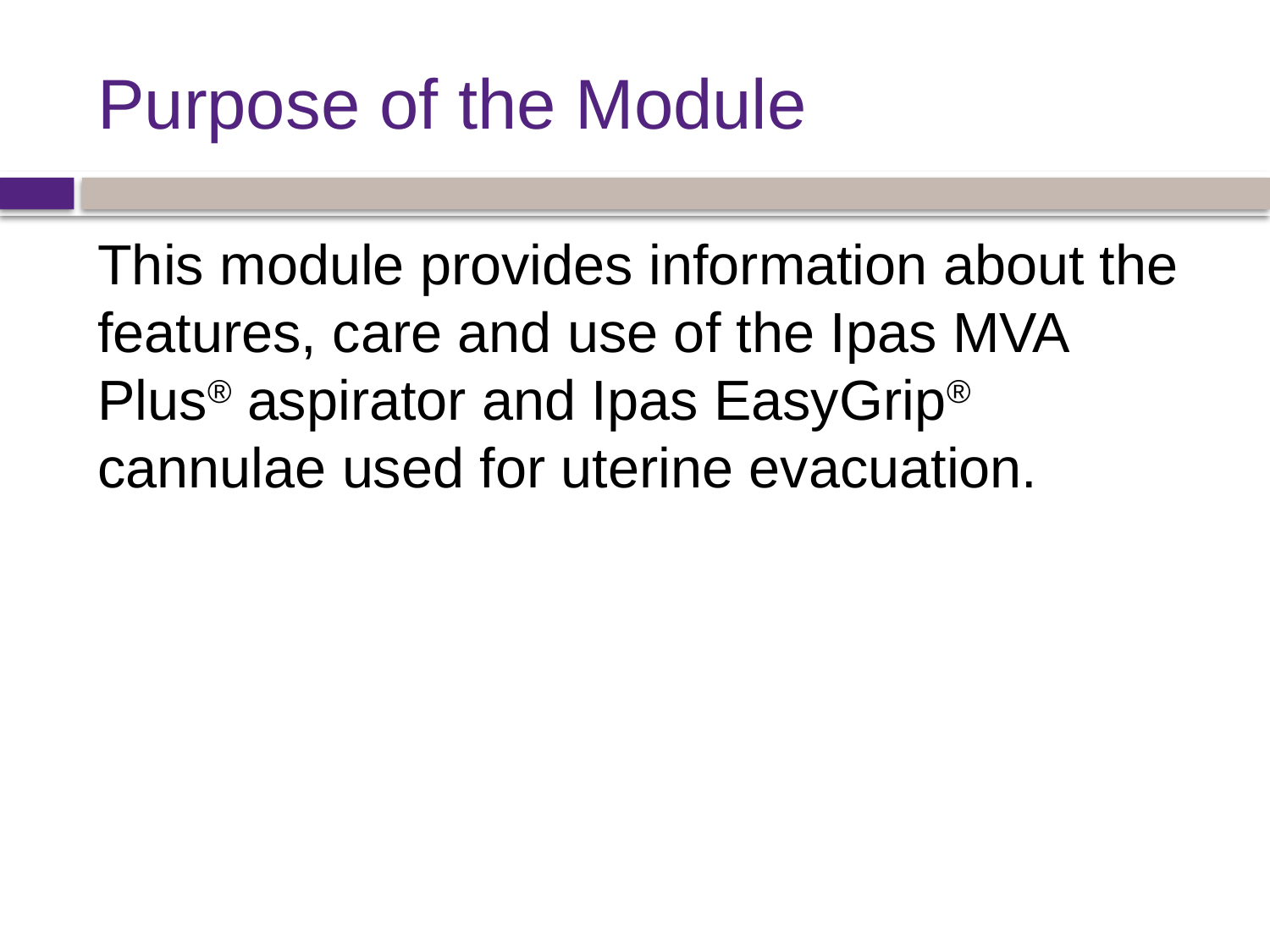

# Purpose of the Module
This module provides information about the features, care and use of the Ipas MVA Plus® aspirator and Ipas EasyGrip® cannulae used for uterine evacuation.